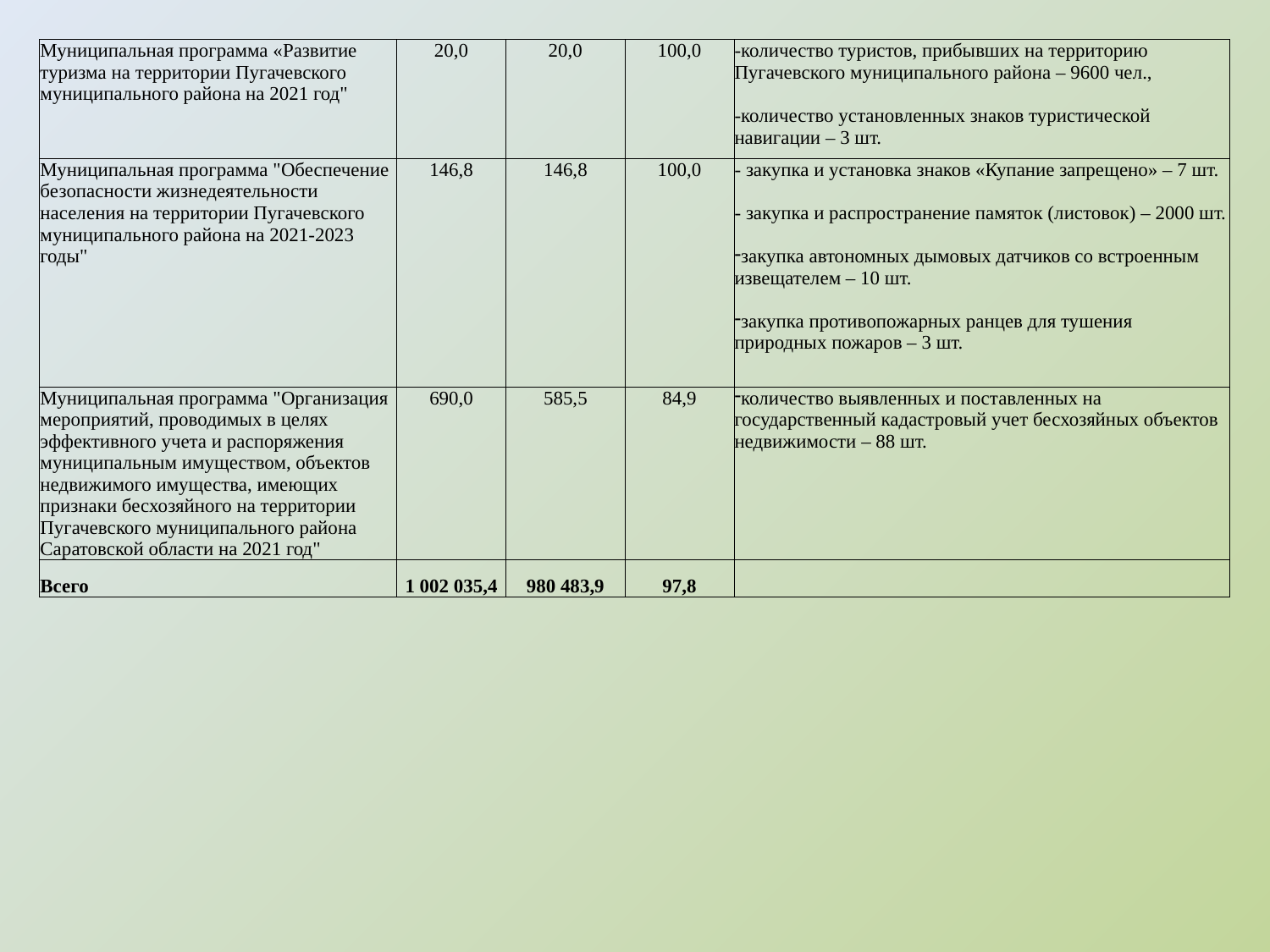

| Муниципальная программа «Развитие туризма на территории Пугачевского муниципального района на 2021 год" | 20,0 | 20,0 | 100,0 | -количество туристов, прибывших на территорию Пугачевского муниципального района – 9600 чел., -количество установленных знаков туристической навигации – 3 шт. |
| --- | --- | --- | --- | --- |
| Муниципальная программа "Обеспечение безопасности жизнедеятельности населения на территории Пугачевского муниципального района на 2021-2023 годы" | 146,8 | 146,8 | 100,0 | - закупка и установка знаков «Купание запрещено» – 7 шт. - закупка и распространение памяток (листовок) – 2000 шт. закупка автономных дымовых датчиков со встроенным извещателем – 10 шт. закупка противопожарных ранцев для тушения природных пожаров – 3 шт. |
| Муниципальная программа "Организация мероприятий, проводимых в целях эффективного учета и распоряжения муниципальным имуществом, объектов недвижимого имущества, имеющих признаки бесхозяйного на территории Пугачевского муниципального района Саратовской области на 2021 год" | 690,0 | 585,5 | 84,9 | количество выявленных и поставленных на государственный кадастровый учет бесхозяйных объектов недвижимости – 88 шт. |
| Всего | 1 002 035,4 | 980 483,9 | 97,8 |  |